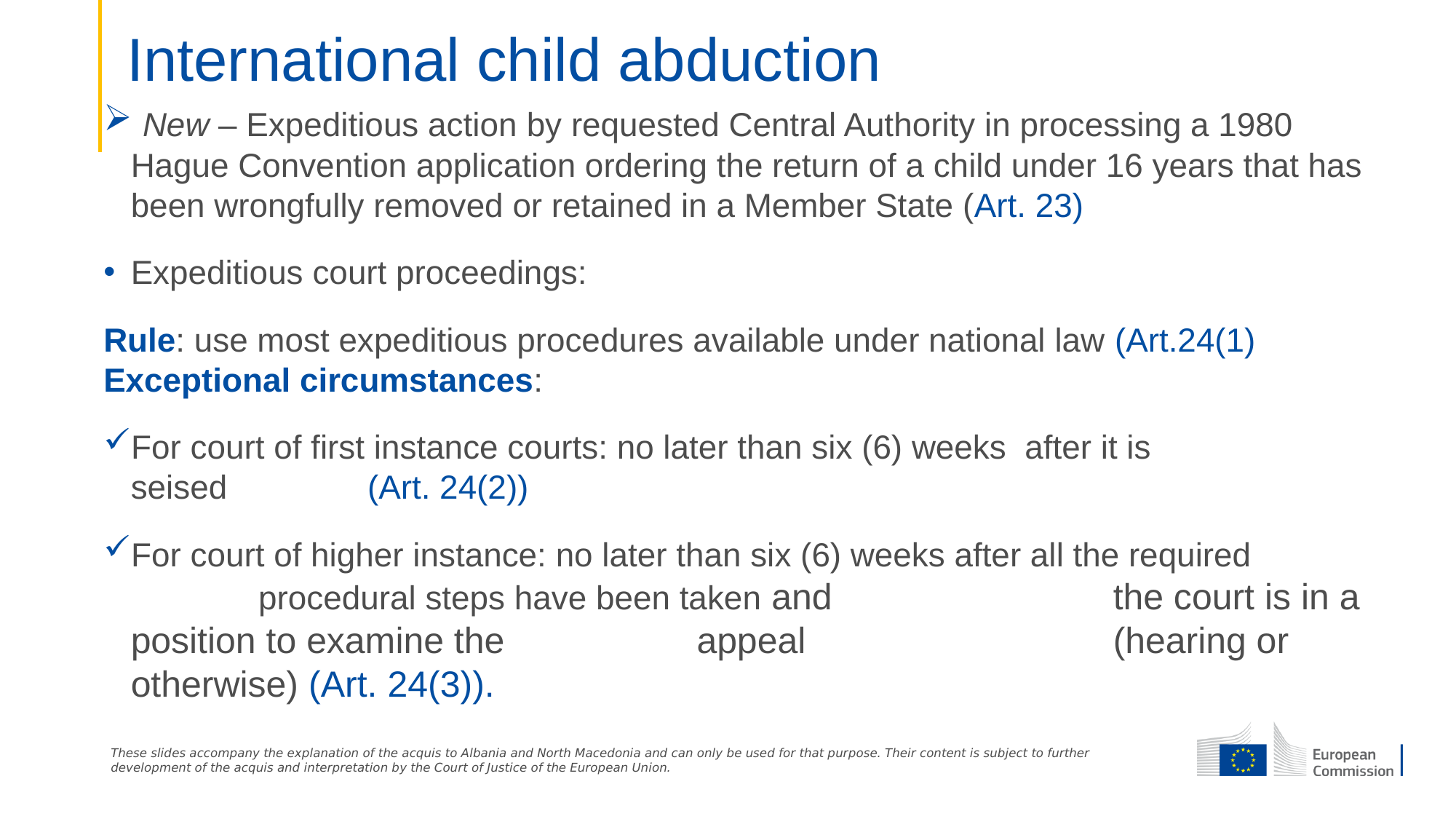

# International child abduction
 New – Expeditious action by requested Central Authority in processing a 1980 Hague Convention application ordering the return of a child under 16 years that has been wrongfully removed or retained in a Member State (Art. 23)
Expeditious court proceedings:
Rule: use most expeditious procedures available under national law (Art.24(1)
Exceptional circumstances:
For court of first instance courts: no later than six (6) weeks  after it is  		  seised 		  (Art. 24(2))
For court of higher instance: no later than six (6) weeks after all the required 		  procedural steps have been taken and 			the court is in a position to examine the 		  appeal 			(hearing or otherwise) (Art. 24(3)).